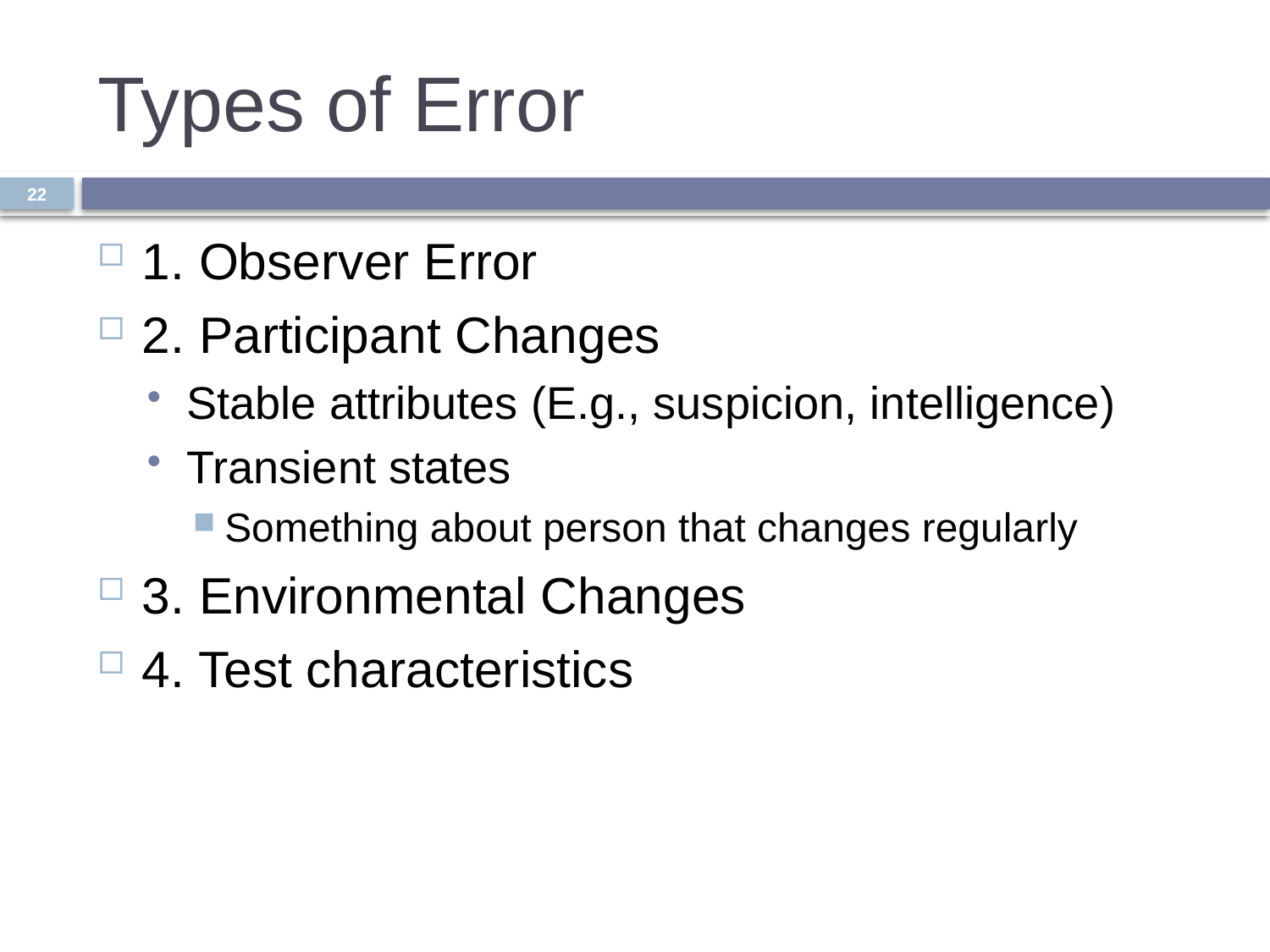

# Types of Error
22
1. Observer Error
2. Participant Changes
Stable attributes (E.g., suspicion, intelligence)
Transient states
Something about person that changes regularly
3. Environmental Changes
4. Test characteristics